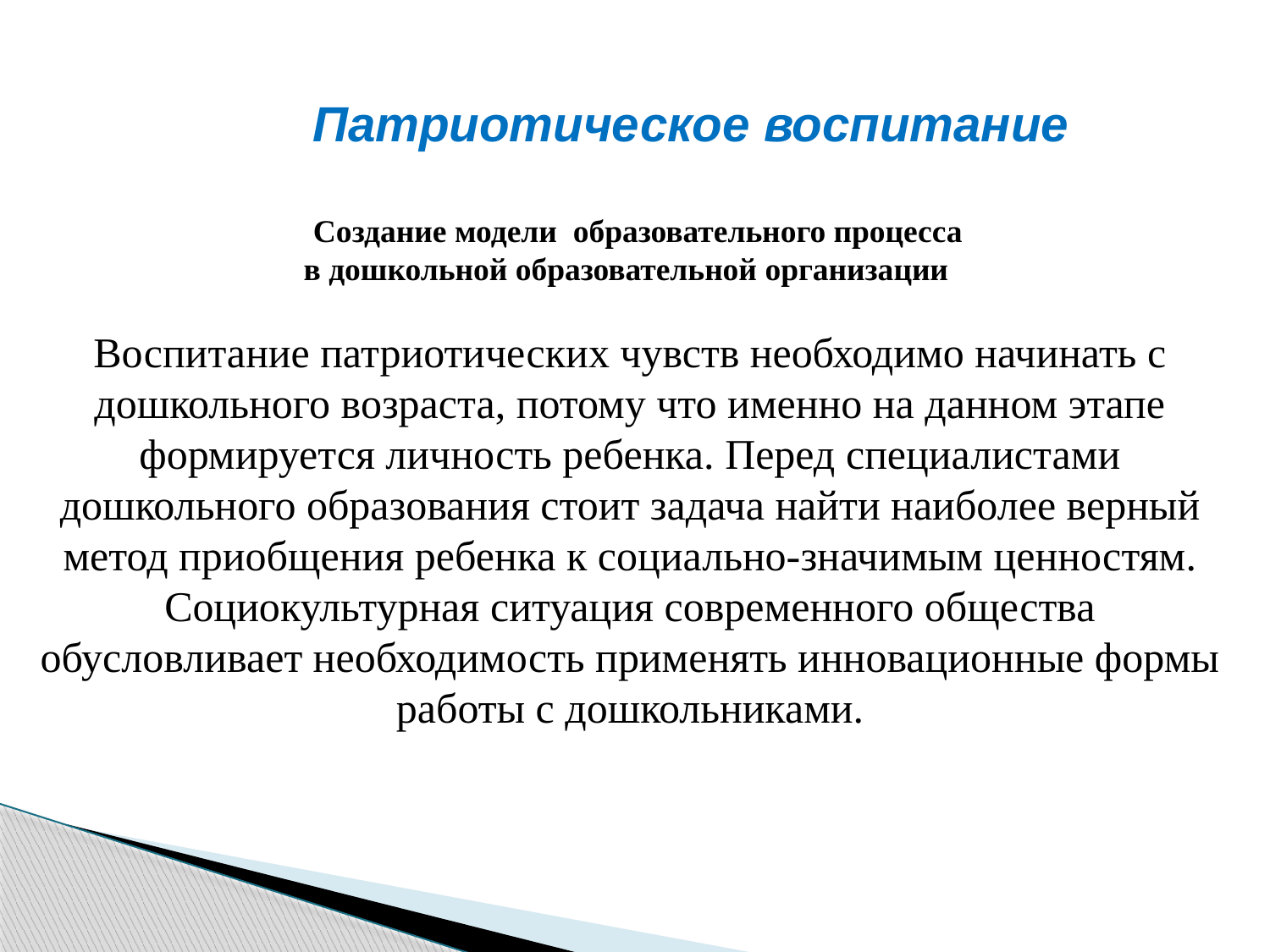

Патриотическое воспитание

   Создание модели  образовательного процесса
в дошкольной образовательной организации

Воспитание патриотических чувств необходимо начинать с дошкольного возраста, потому что именно на данном этапе формируется личность ребенка. Перед специалистами дошкольного образования стоит задача найти наиболее верный метод приобщения ребенка к социально-значимым ценностям. Социокультурная ситуация современного общества обусловливает необходимость применять инновационные формы работы с дошкольниками.